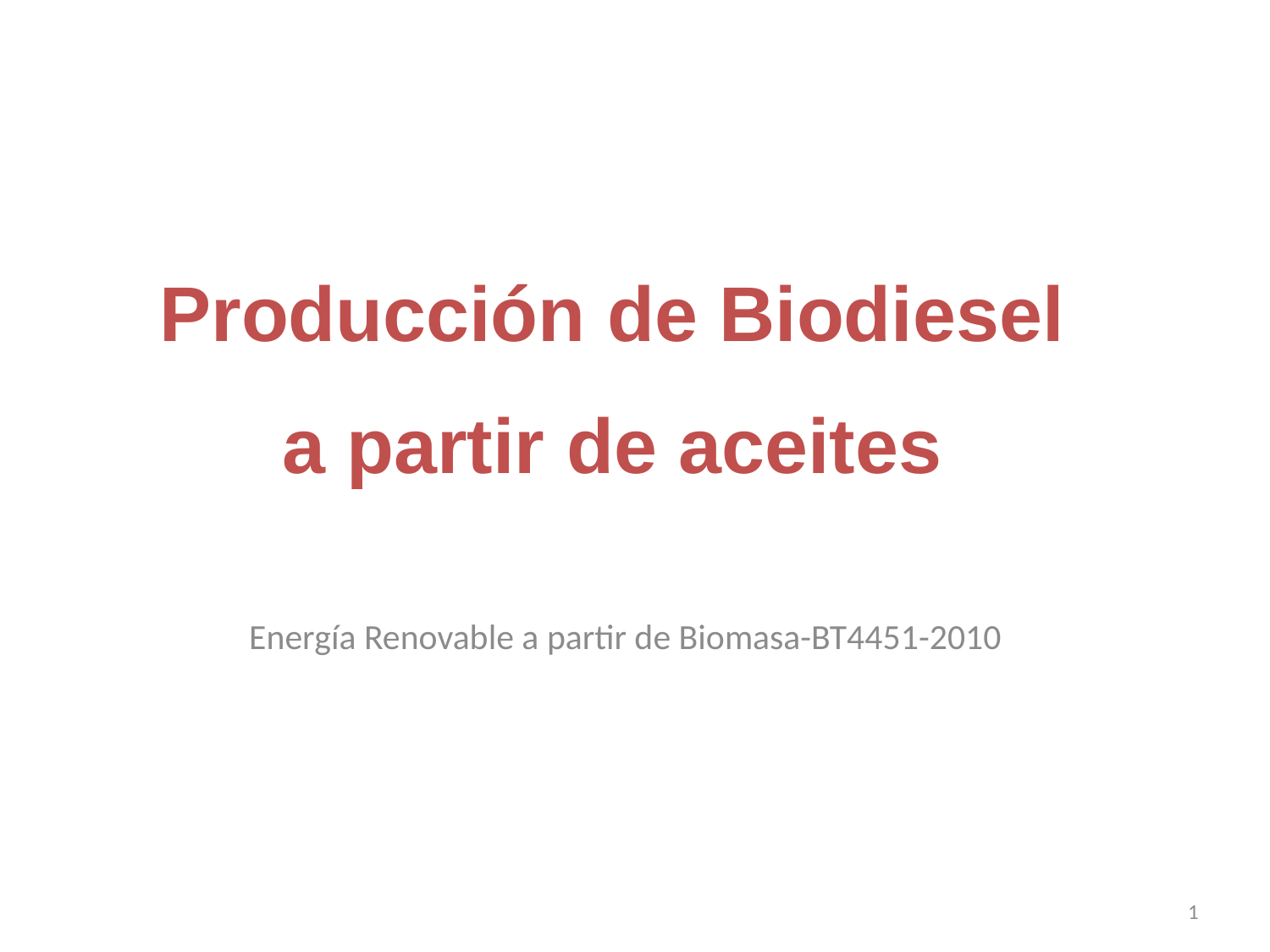

Producción de Biodiesel
a partir de aceites

Energía Renovable a partir de Biomasa-BT4451-2010
1